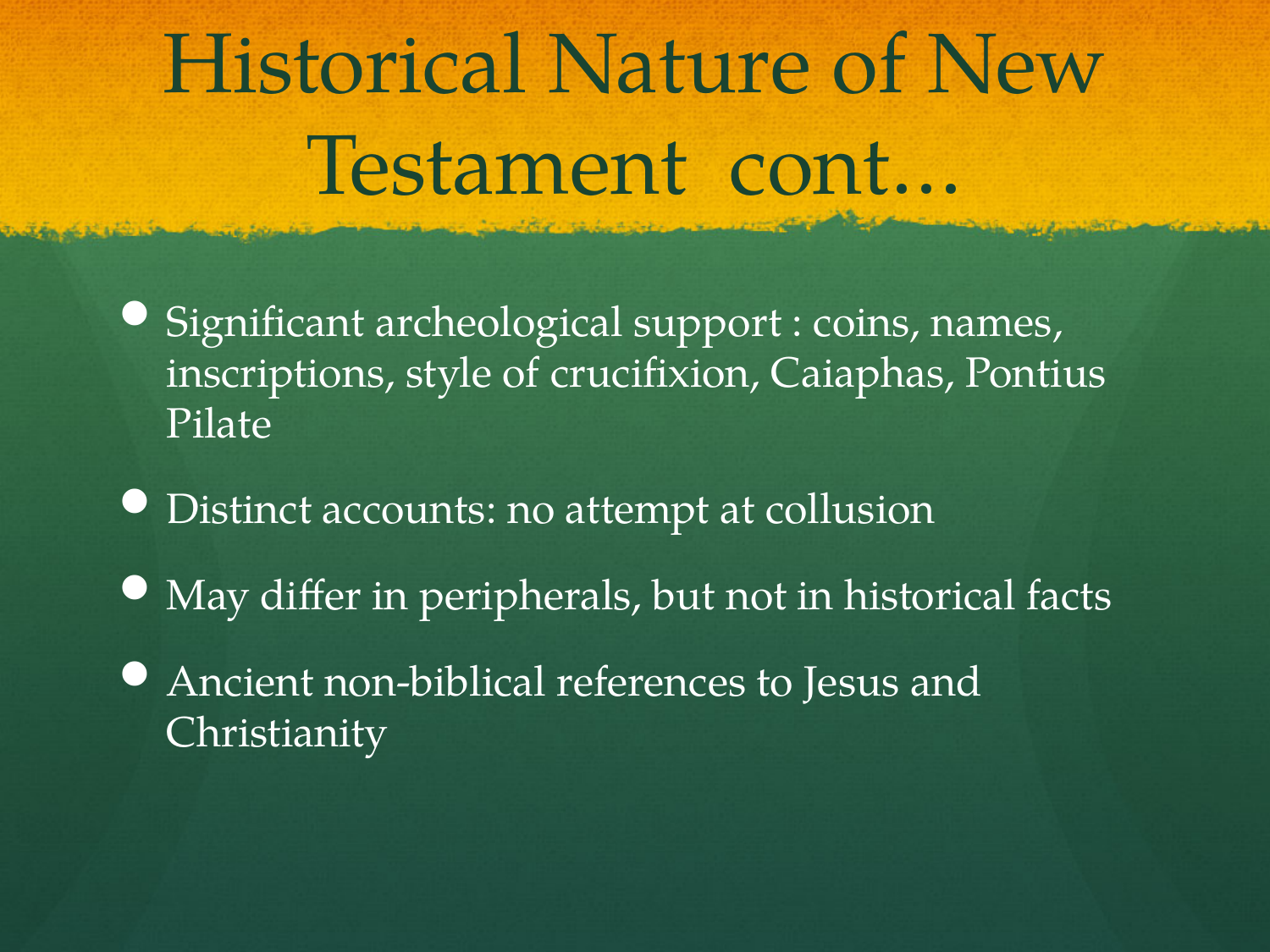

# Historical Nature of New Testament  cont…
Significant archeological support : coins, names, inscriptions, style of crucifixion, Caiaphas, Pontius Pilate
Distinct accounts: no attempt at collusion
May differ in peripherals, but not in historical facts
Ancient non-biblical references to Jesus and Christianity